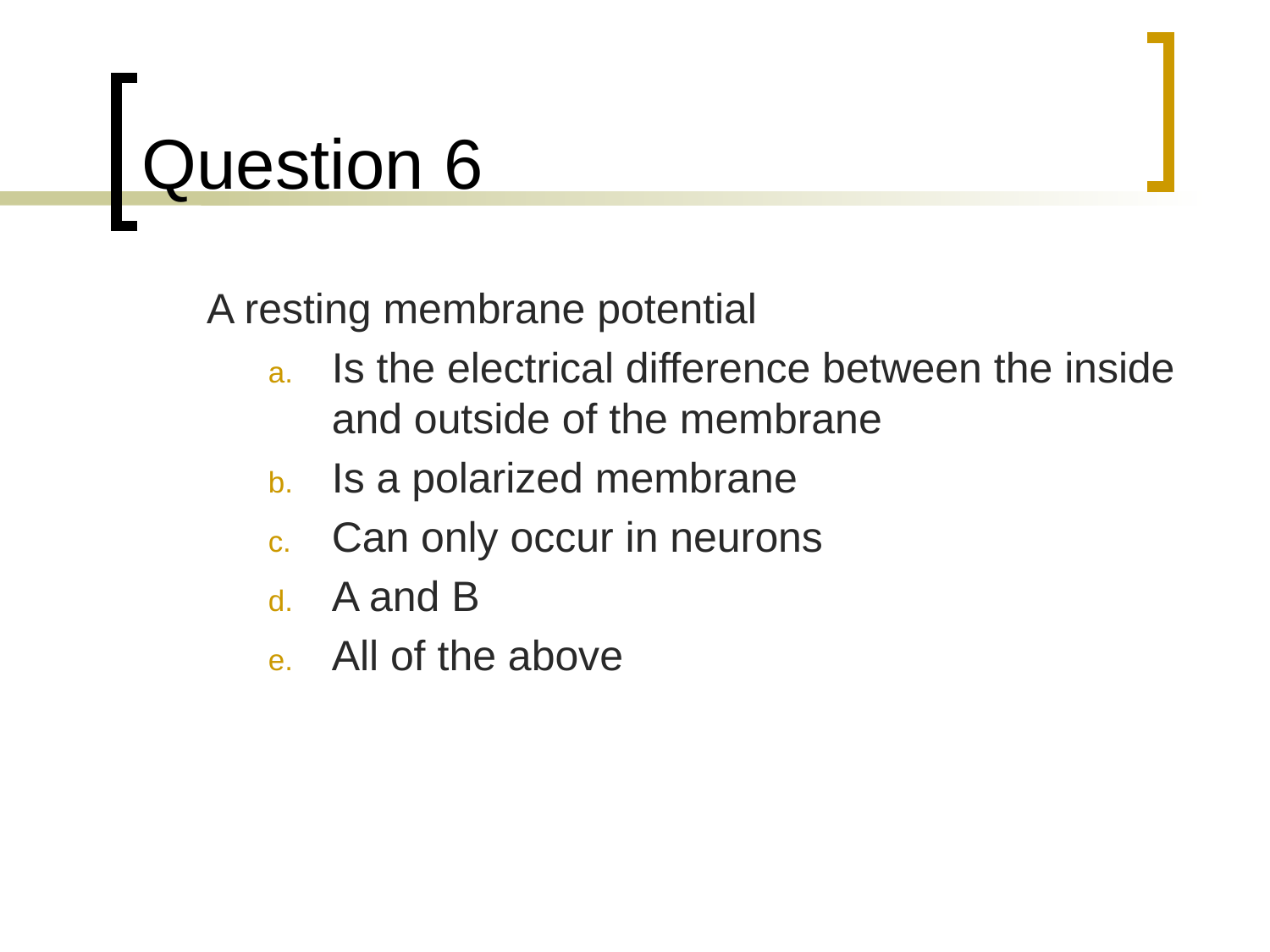

# Question 6
	A resting membrane potential
Is the electrical difference between the inside and outside of the membrane
Is a polarized membrane
Can only occur in neurons
A and B
All of the above